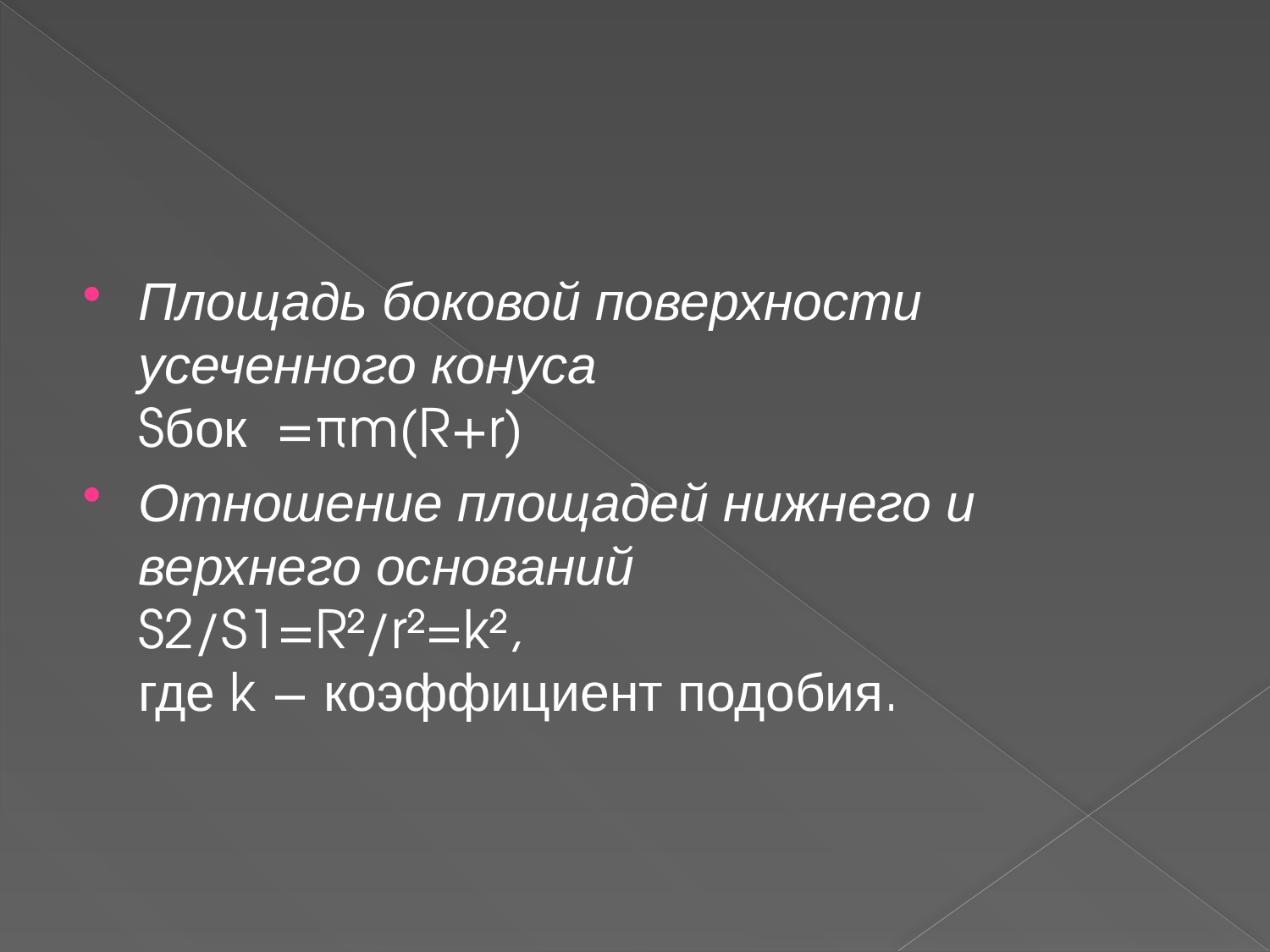

#
Площадь боковой поверхности усеченного конуса   
Sбок  =πm(R+r)
Отношение площадей нижнего и верхнего оснований   
S2/S1=R²/r²=k², 
где k − коэффициент подобия.